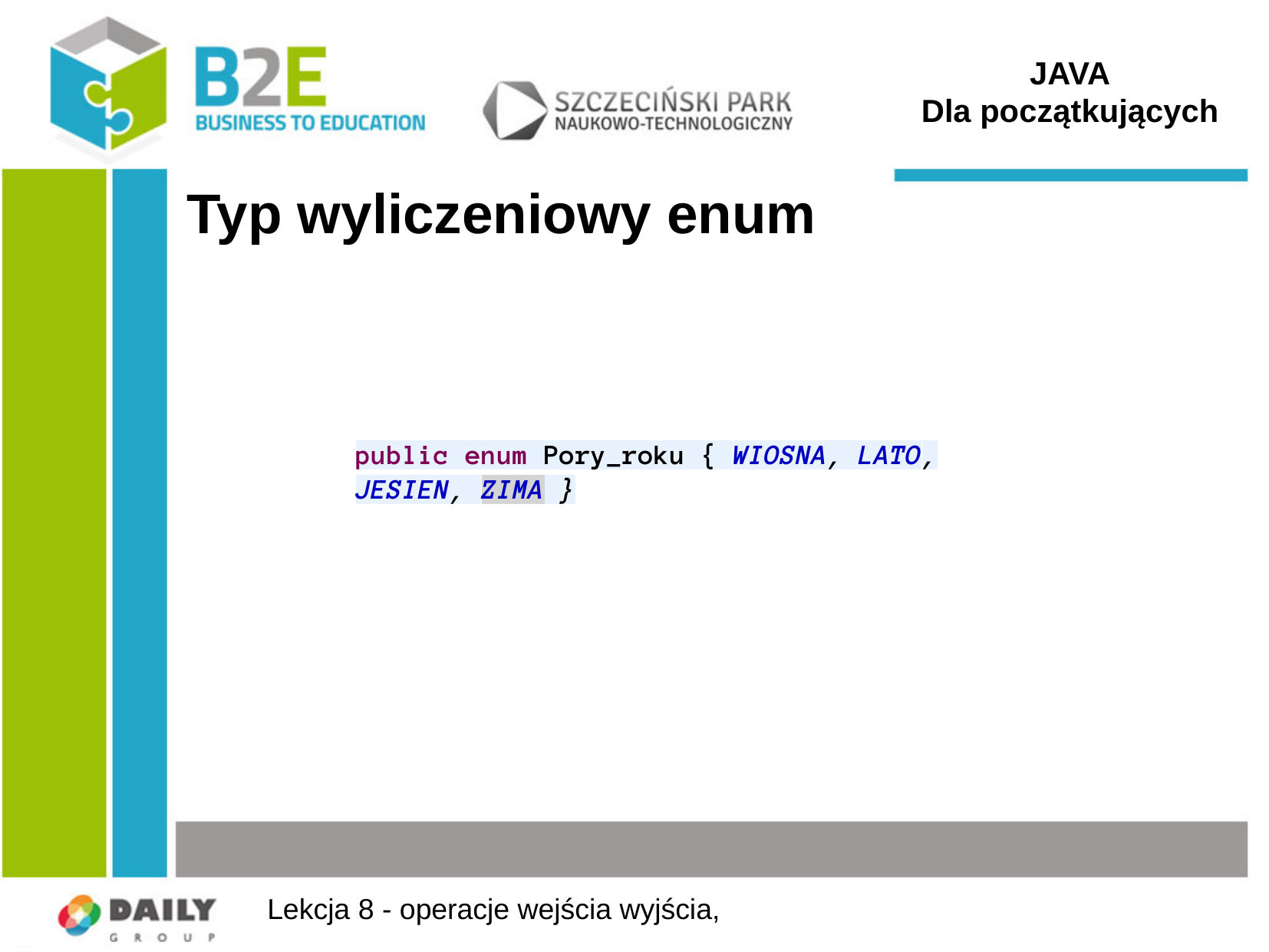

JAVA
Dla początkujących
# Typ wyliczeniowy enum
public enum Pory_roku { WIOSNA, LATO, JESIEN, ZIMA }
Lekcja 8 - operacje wejścia wyjścia,